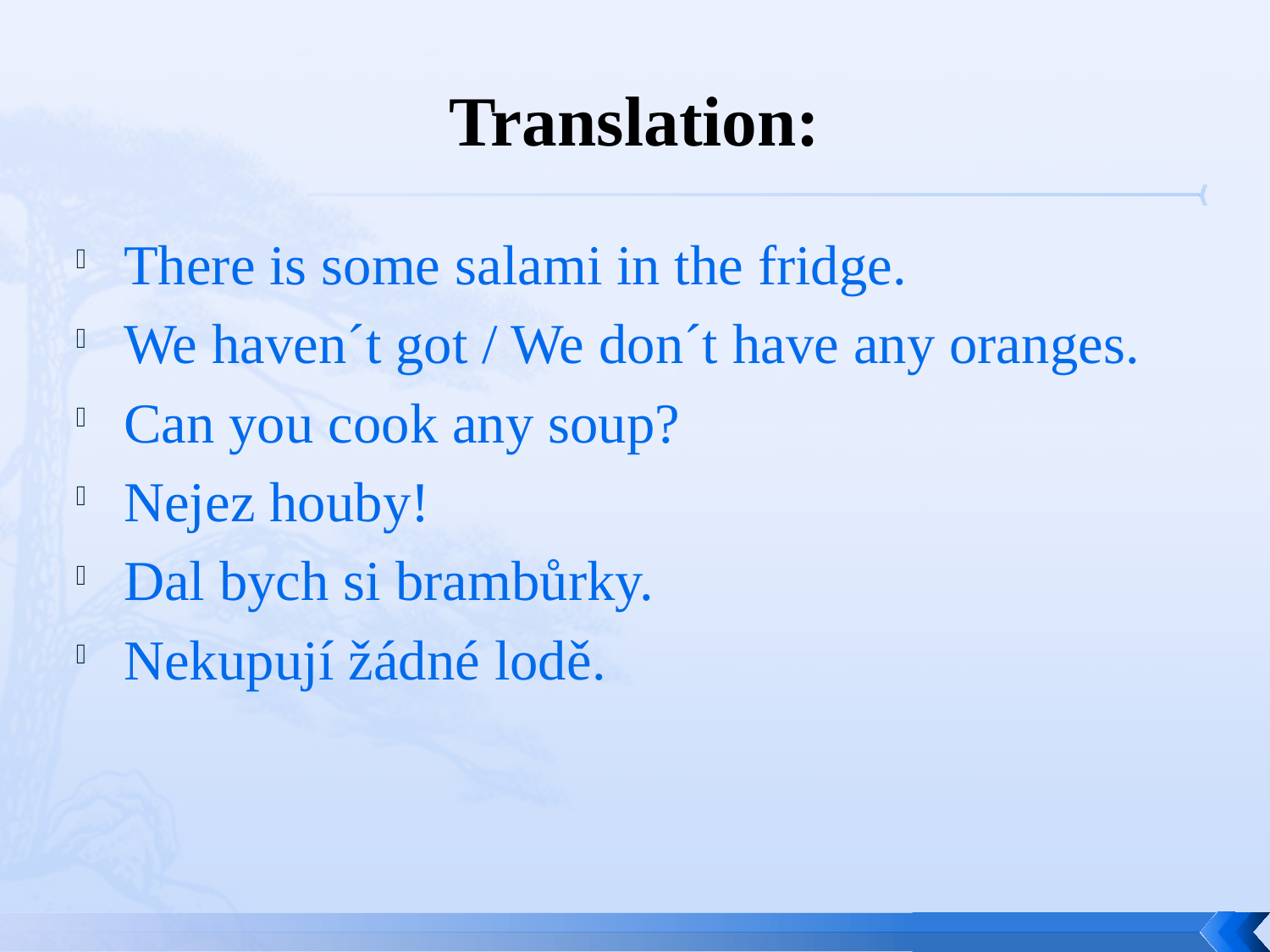

# Translation:
There is some salami in the fridge.
We haven´t got / We don´t have any oranges.
Can you cook any soup?
Nejez houby!
Dal bych si brambůrky.
Nekupují žádné lodě.